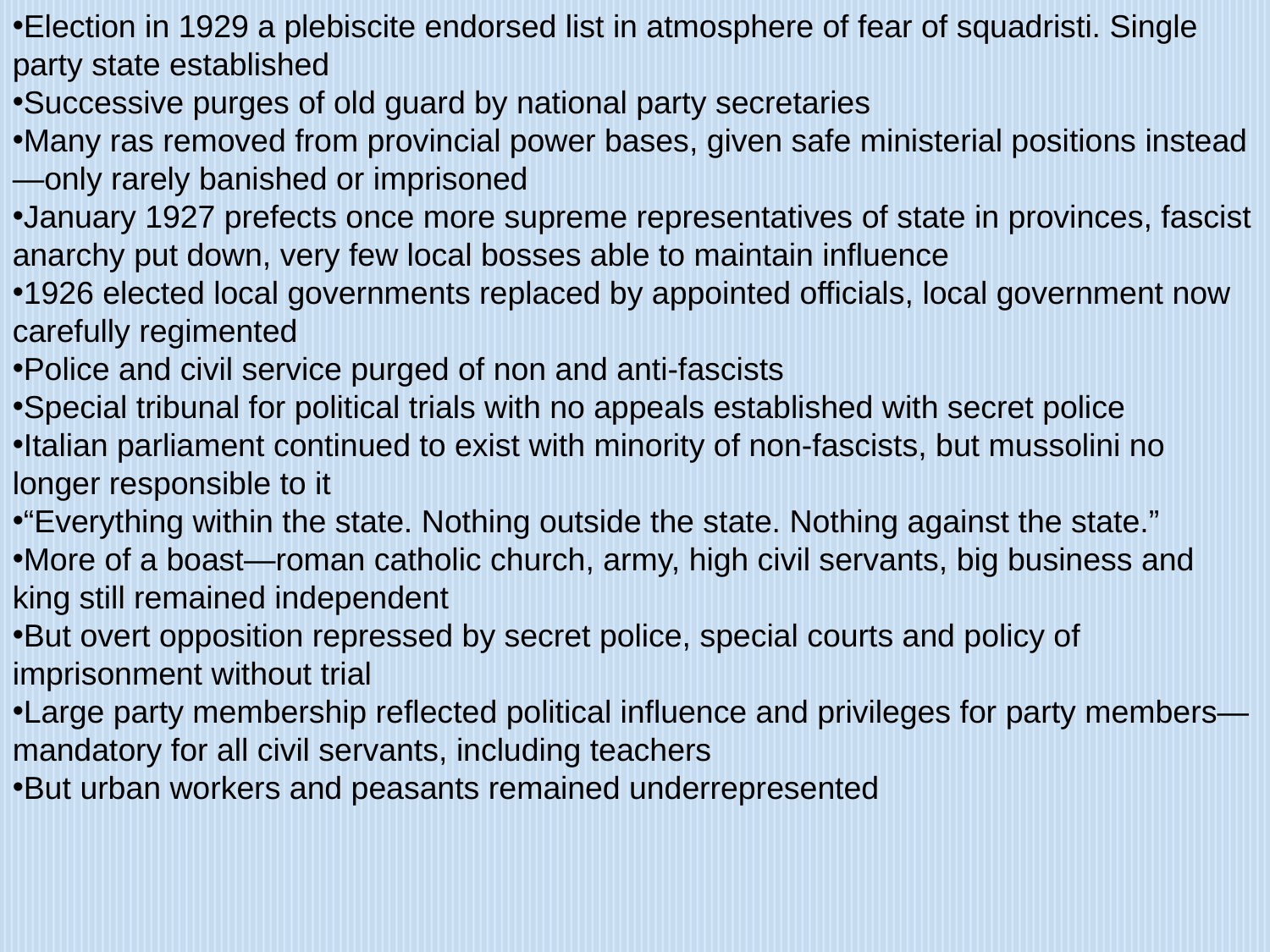

Election in 1929 a plebiscite endorsed list in atmosphere of fear of squadristi. Single party state established
Successive purges of old guard by national party secretaries
Many ras removed from provincial power bases, given safe ministerial positions instead—only rarely banished or imprisoned
January 1927 prefects once more supreme representatives of state in provinces, fascist anarchy put down, very few local bosses able to maintain influence
1926 elected local governments replaced by appointed officials, local government now carefully regimented
Police and civil service purged of non and anti-fascists
Special tribunal for political trials with no appeals established with secret police
Italian parliament continued to exist with minority of non-fascists, but mussolini no longer responsible to it
“Everything within the state. Nothing outside the state. Nothing against the state.”
More of a boast—roman catholic church, army, high civil servants, big business and king still remained independent
But overt opposition repressed by secret police, special courts and policy of imprisonment without trial
Large party membership reflected political influence and privileges for party members—mandatory for all civil servants, including teachers
But urban workers and peasants remained underrepresented